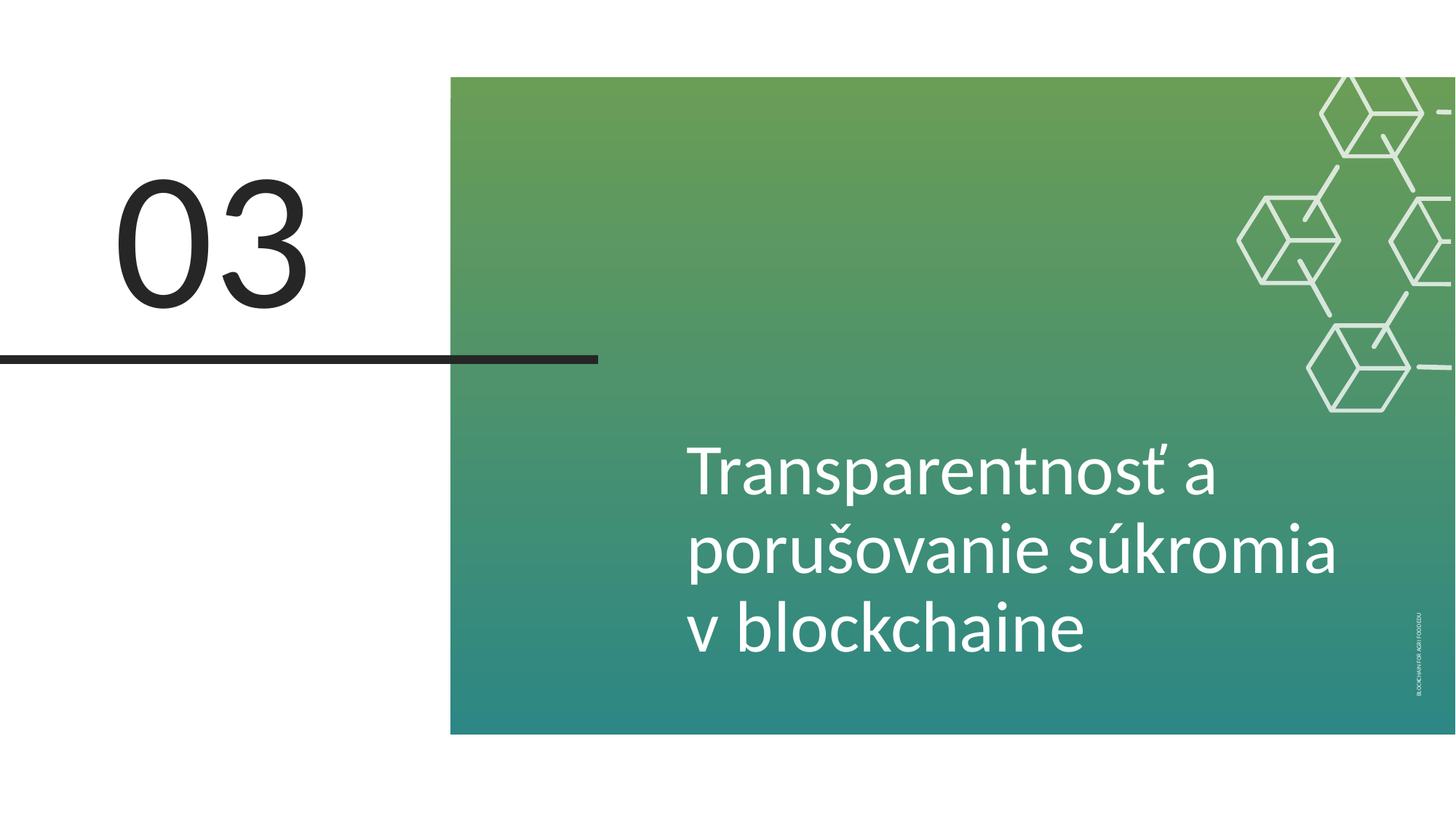

03
Transparentnosť a porušovanie súkromia v blockchaine